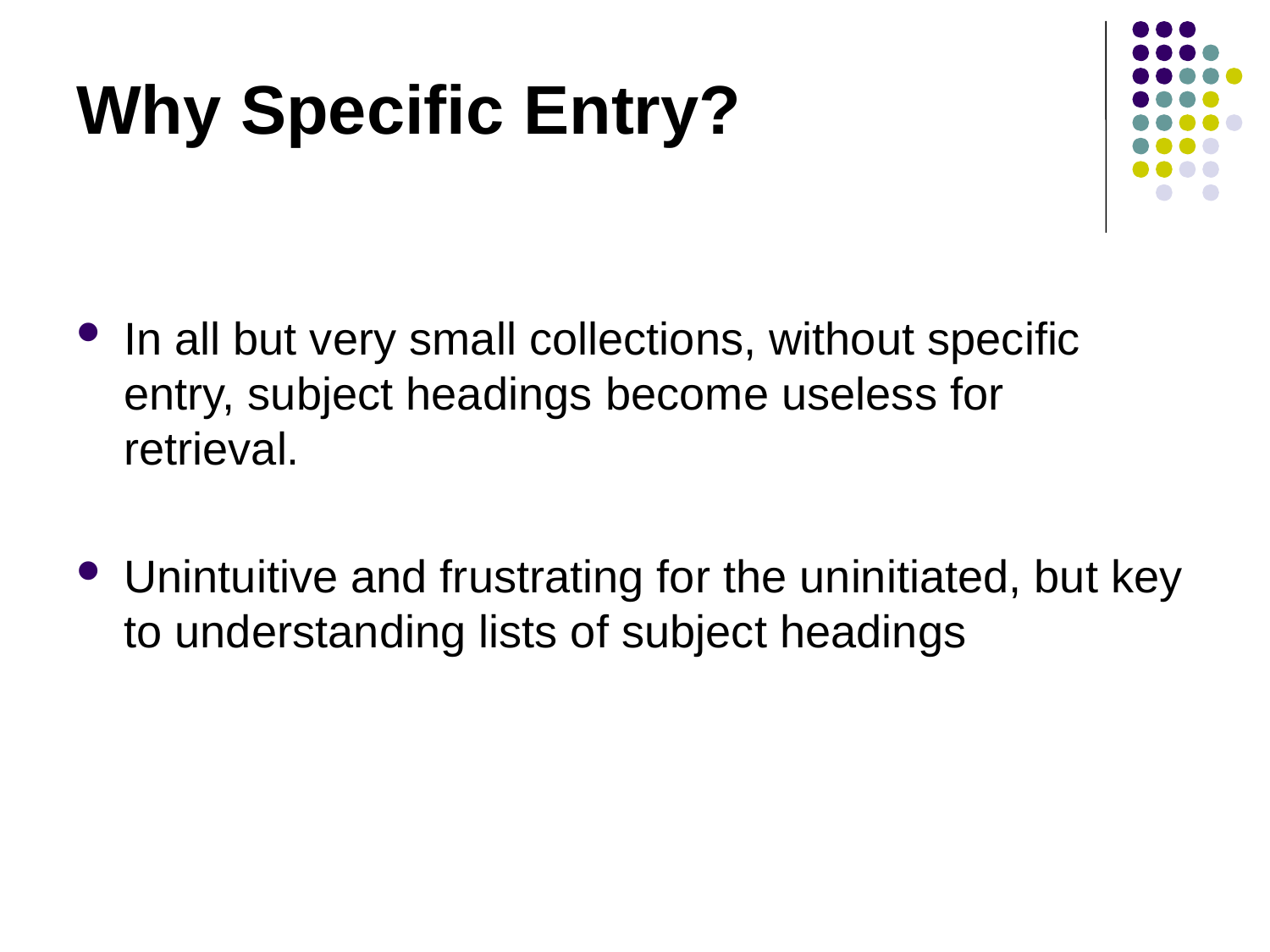

Why Specific Entry?

In all but very small collections, without specific entry, subject headings become useless for retrieval.

Unintuitive and frustrating for the uninitiated, but key to understanding lists of subject headings